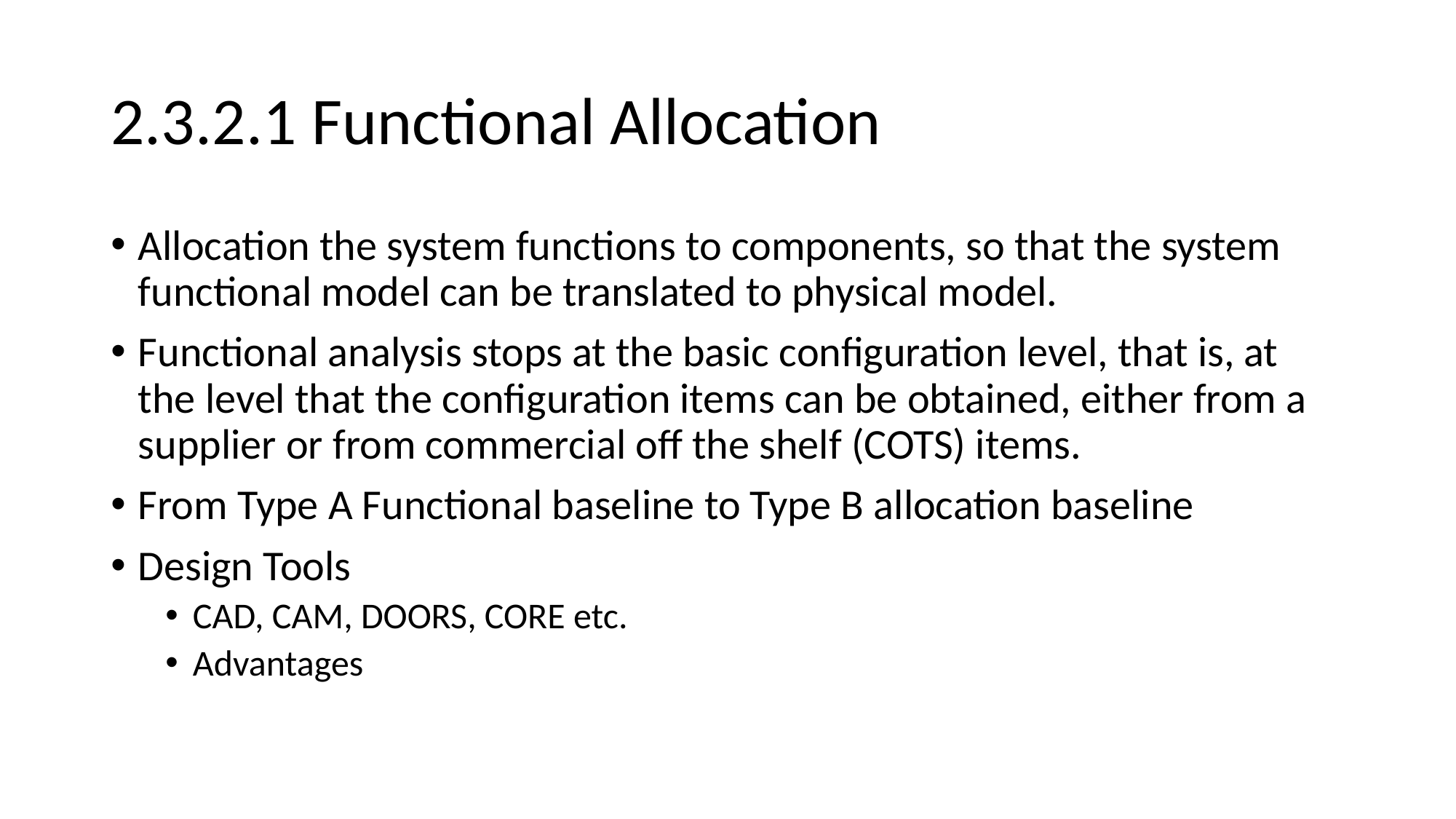

# 2.3.2.1 Functional Allocation
Allocation the system functions to components, so that the system functional model can be translated to physical model.
Functional analysis stops at the basic configuration level, that is, at the level that the configuration items can be obtained, either from a supplier or from commercial off the shelf (COTS) items.
From Type A Functional baseline to Type B allocation baseline
Design Tools
CAD, CAM, DOORS, CORE etc.
Advantages